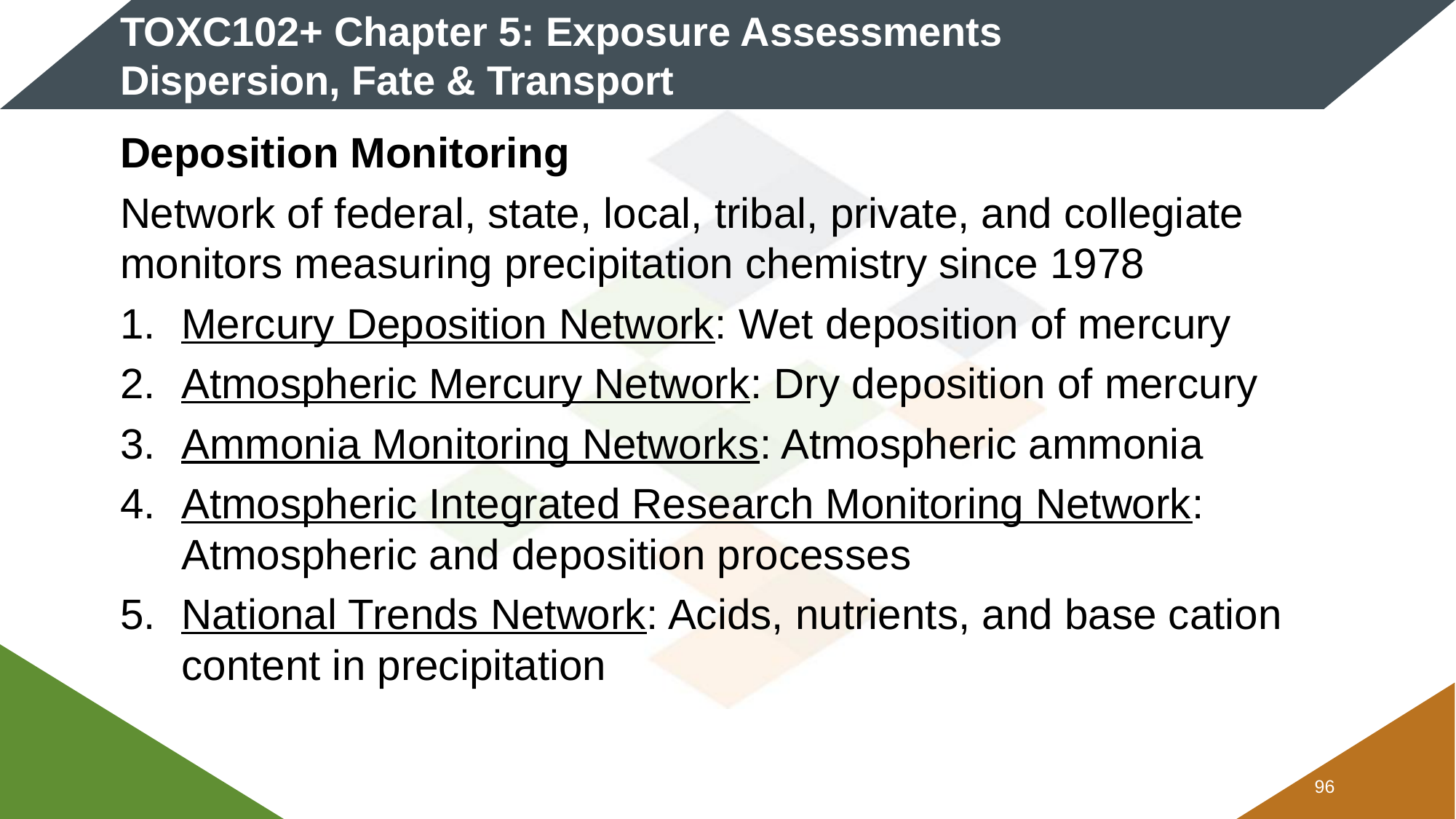

# TOXC102+ Chapter 5: Exposure Assessments Dispersion, Fate & Transport
Deposition Monitoring
Network of federal, state, local, tribal, private, and collegiate monitors measuring precipitation chemistry since 1978
Mercury Deposition Network: Wet deposition of mercury
Atmospheric Mercury Network: Dry deposition of mercury
Ammonia Monitoring Networks: Atmospheric ammonia
Atmospheric Integrated Research Monitoring Network: Atmospheric and deposition processes
National Trends Network: Acids, nutrients, and base cation content in precipitation
96